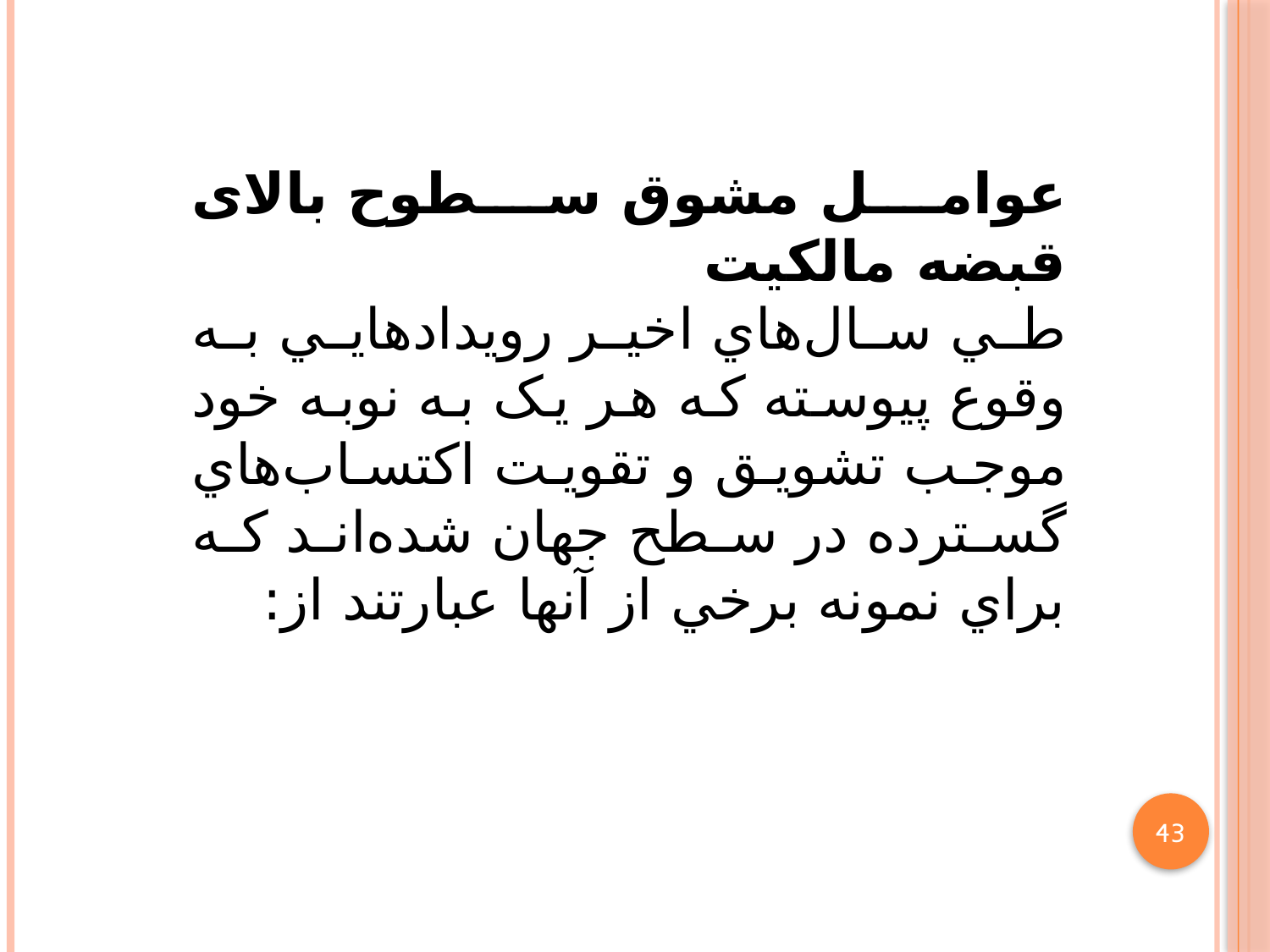

عوامل مشوق سطوح بالای قبضه مالکیت
طي سال‌هاي اخير رويدادهايي به وقوع پيوسته که هر يک به نوبه خود موجب تشويق و تقويت اکتساب‌هاي گسترده در سطح جهان شده‌اند که براي نمونه برخي از آنها عبارتند از:
43